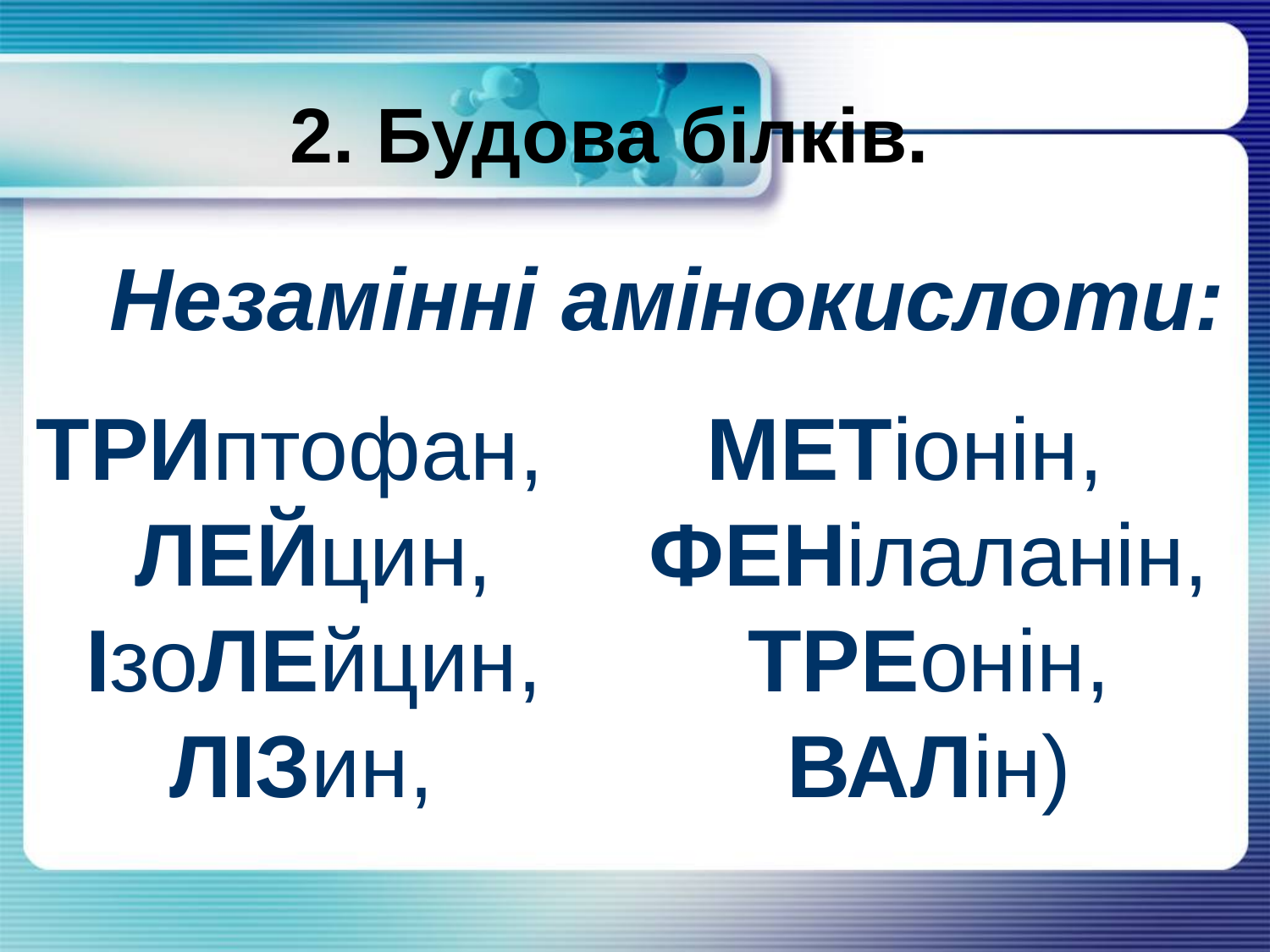

2. Будова білків.
Незамінні амінокислоти:
ТРИптофан, ЛЕЙцин, ІзоЛЕйцин, ЛІЗин,
МЕТіонін, ФЕНілаланін, ТРЕонін, ВАЛін)